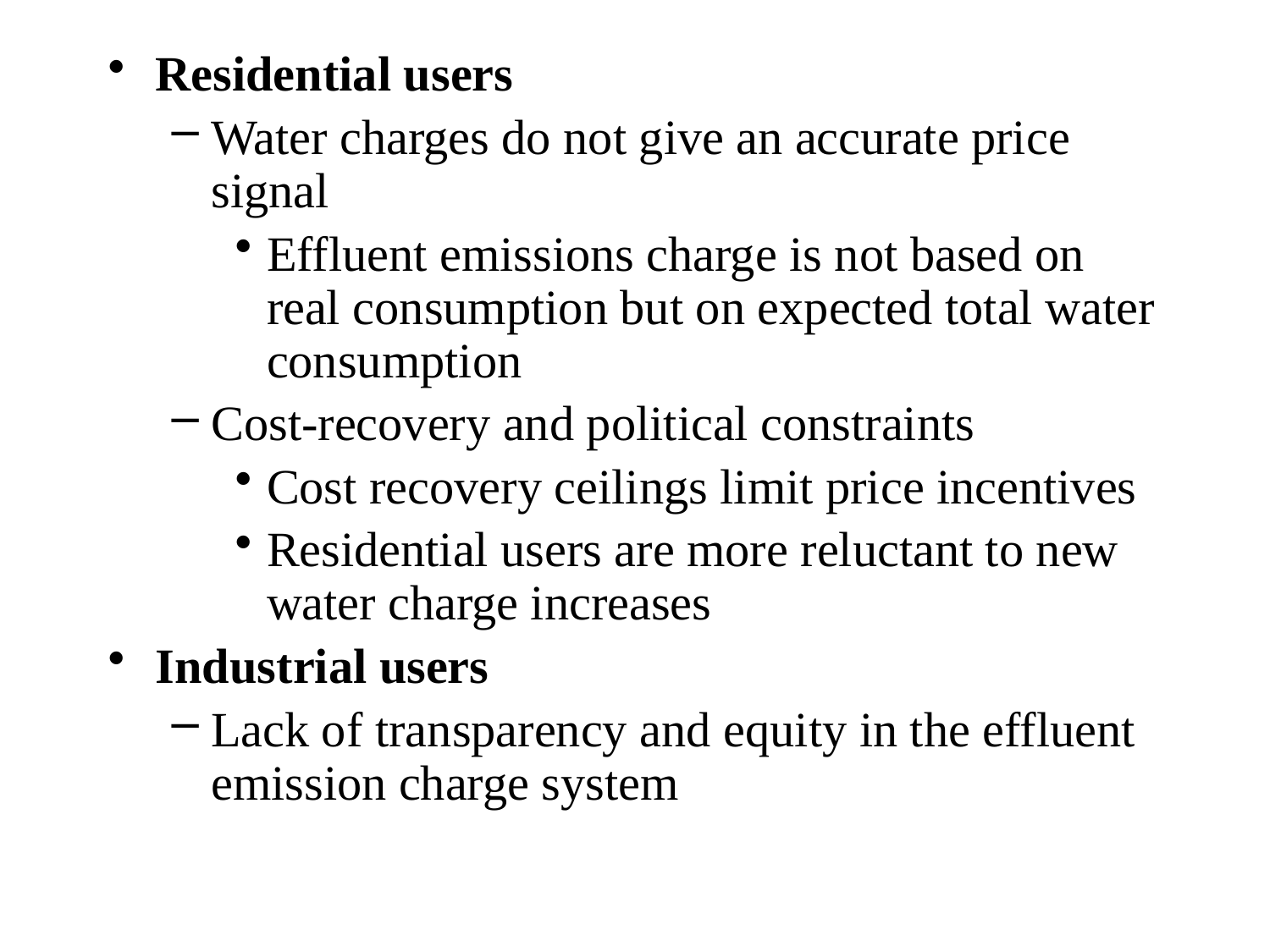

Residential users
Water charges do not give an accurate price signal
Effluent emissions charge is not based on real consumption but on expected total water consumption
Cost-recovery and political constraints
Cost recovery ceilings limit price incentives
Residential users are more reluctant to new water charge increases
Industrial users
Lack of transparency and equity in the effluent emission charge system
#